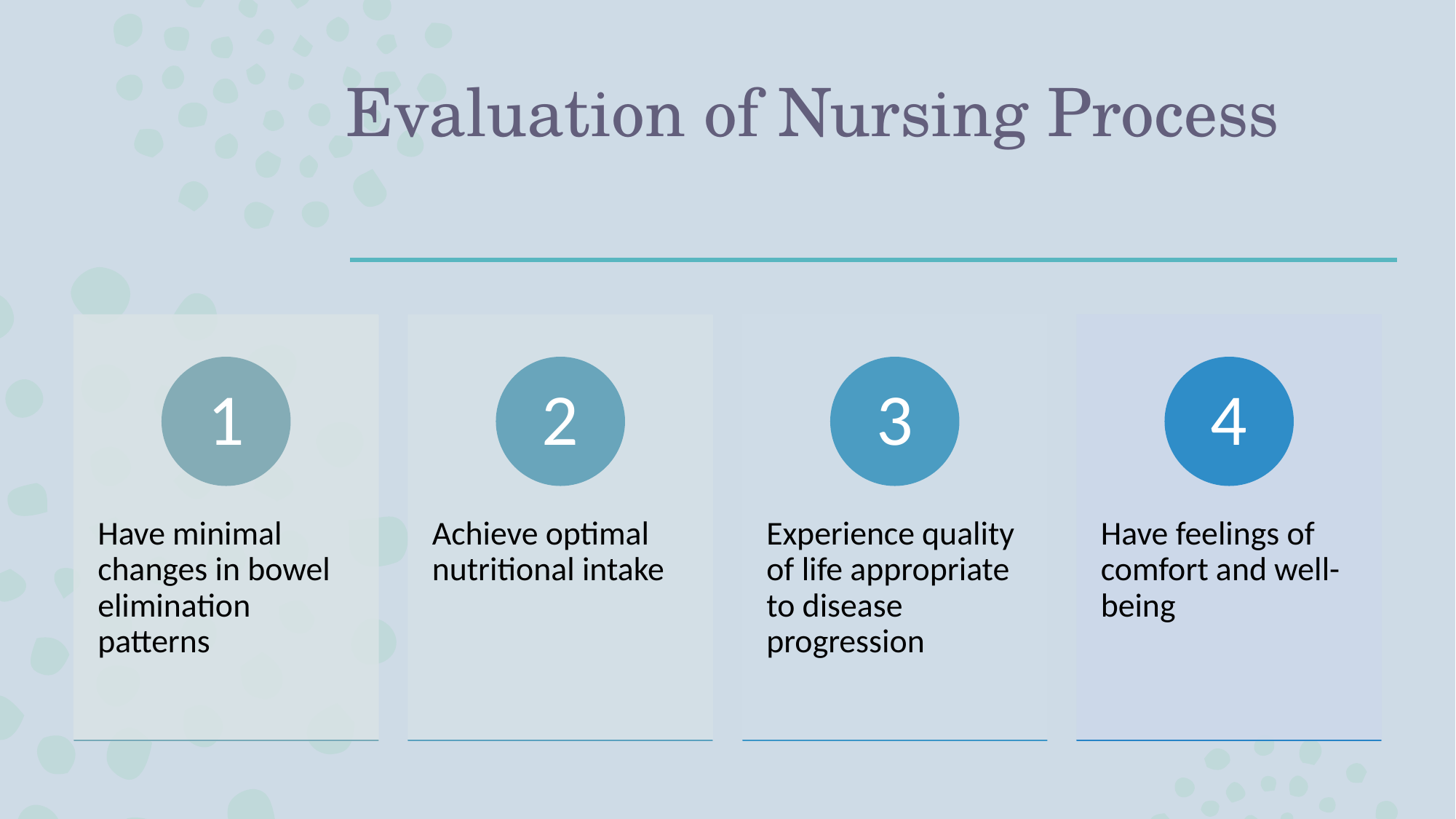

# Evaluation of Nursing Process
Have minimal changes in bowel elimination patterns
1
Achieve optimal nutritional intake
2
Experience quality of life appropriate to disease progression
3
Have feelings of comfort and well-being
4